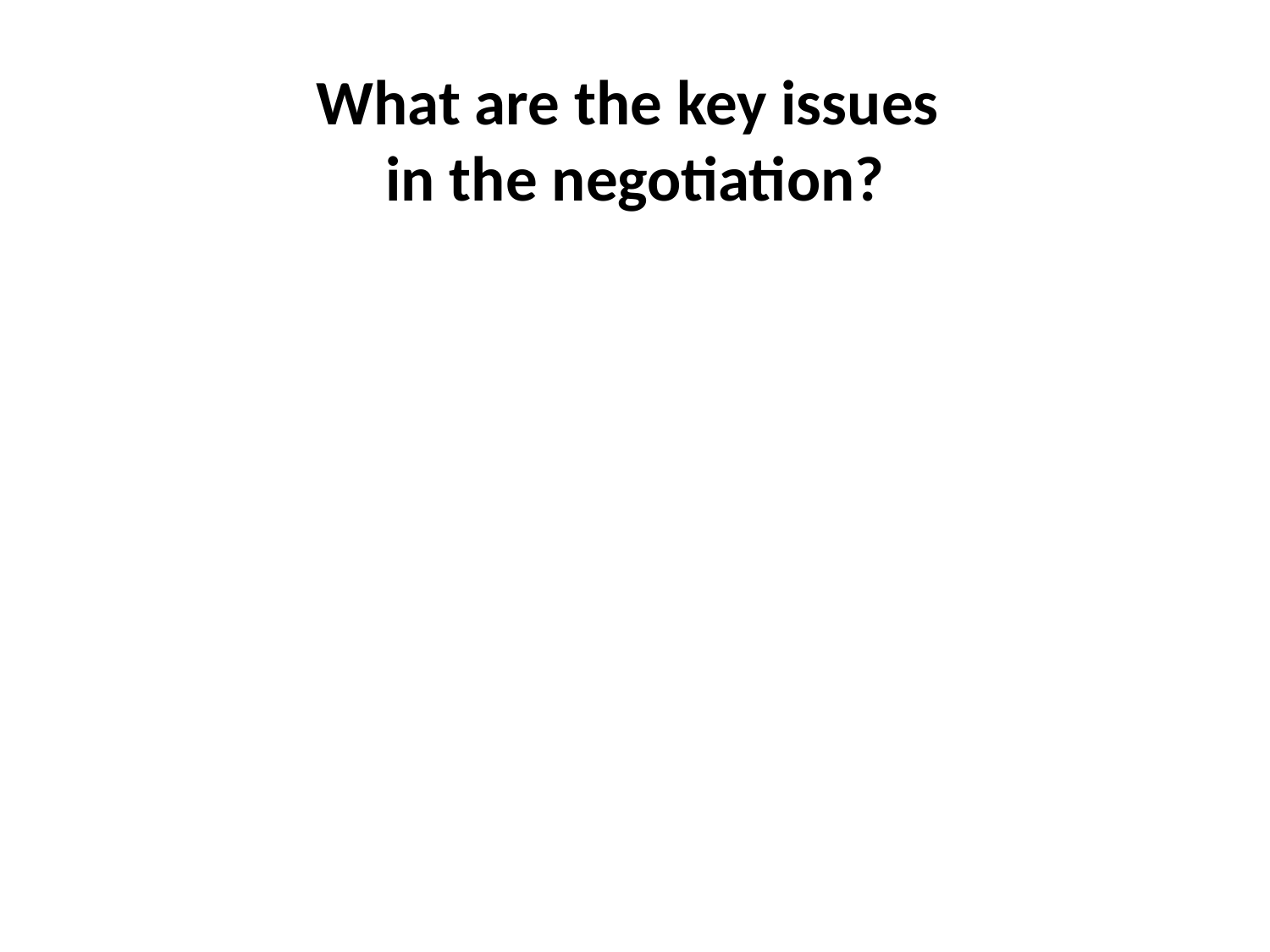

# What are the key issues in the negotiation?